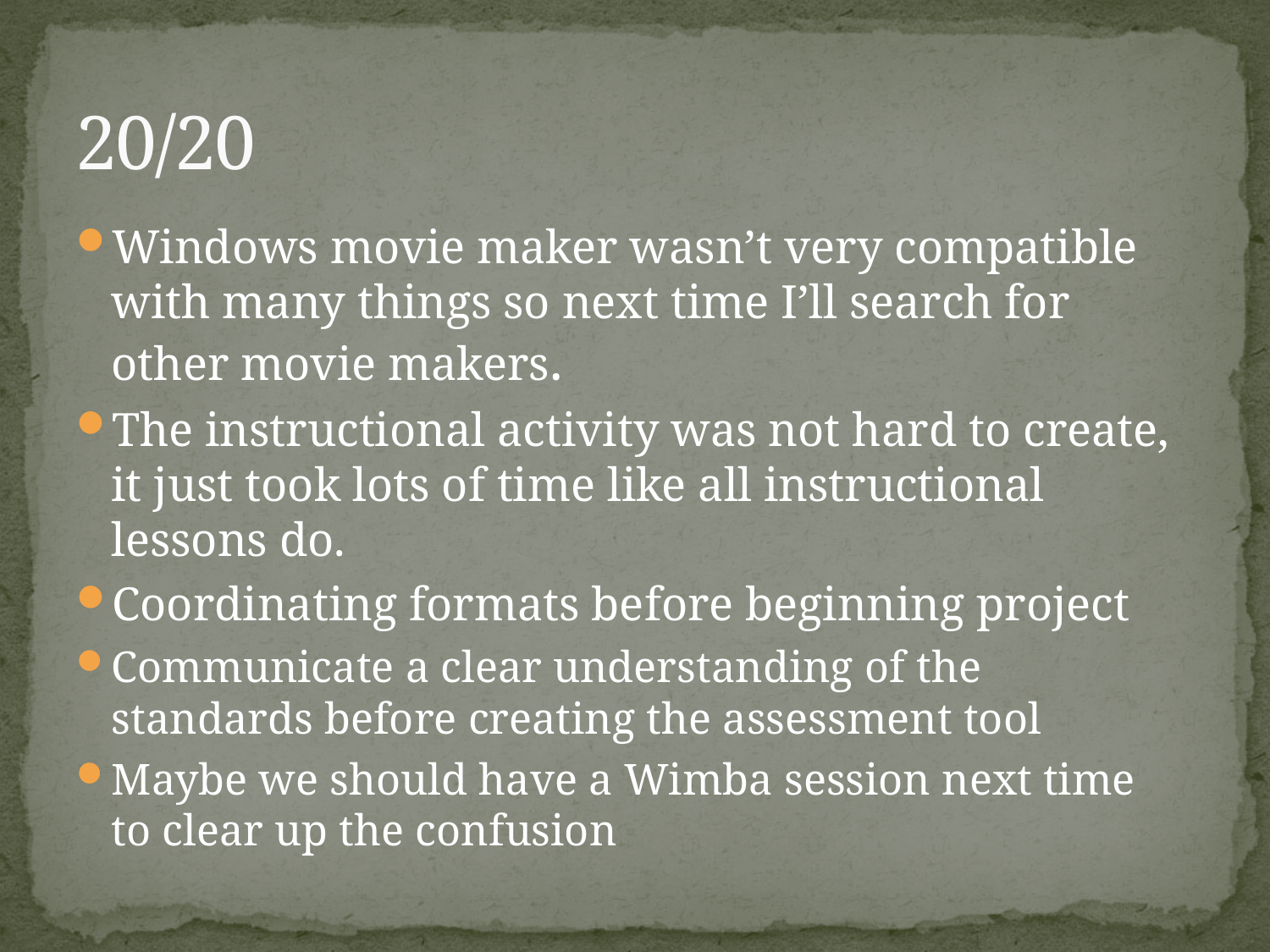

# 20/20
Windows movie maker wasn’t very compatible with many things so next time I’ll search for other movie makers.
The instructional activity was not hard to create, it just took lots of time like all instructional lessons do.
Coordinating formats before beginning project
Communicate a clear understanding of the standards before creating the assessment tool
Maybe we should have a Wimba session next time  to clear up the confusion